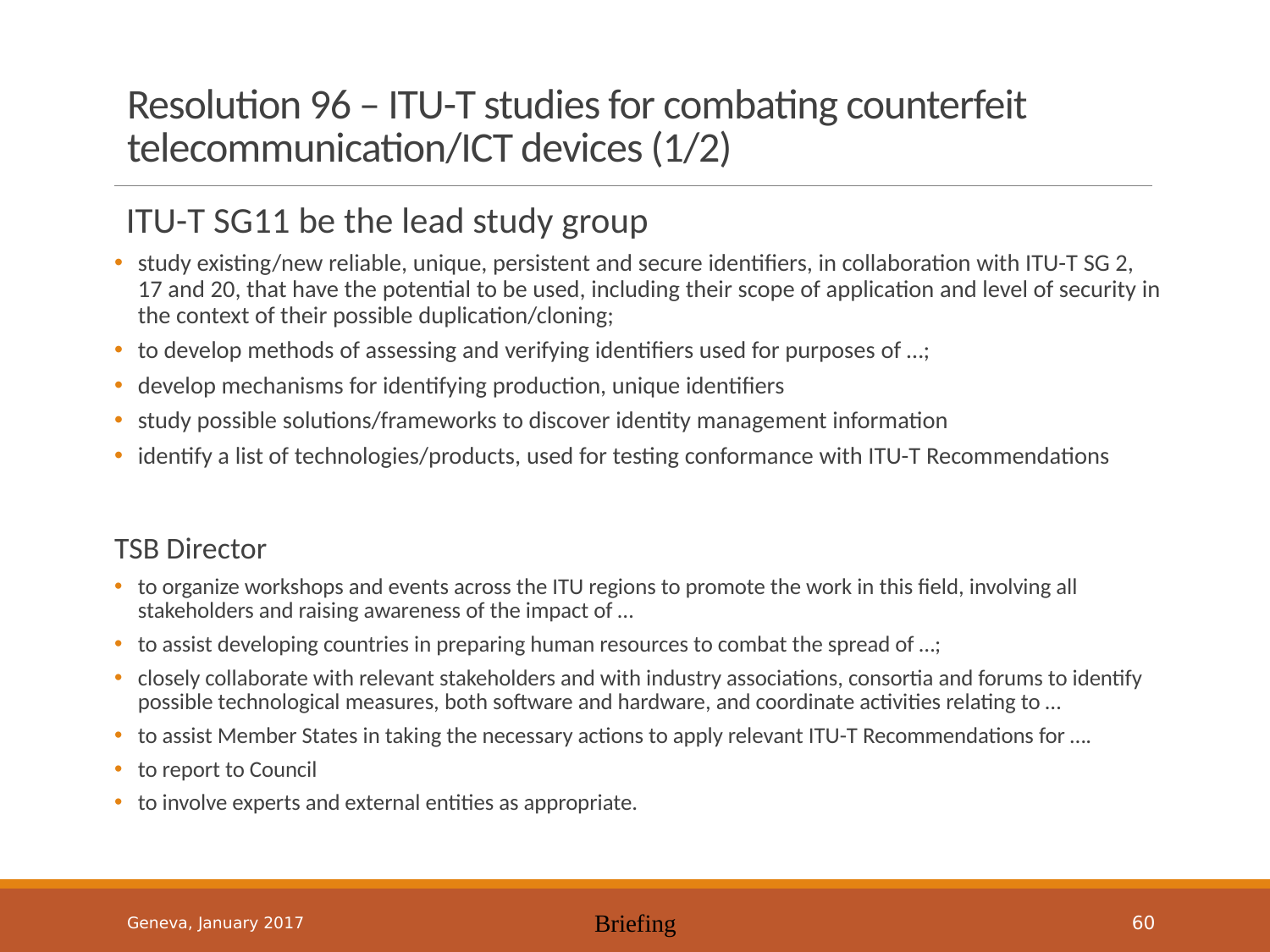

# Resolution 96 – ITU-T studies for combating counterfeit telecommunication/ICT devices (1/2)
ITU-T SG11 be the lead study group
study existing/new reliable, unique, persistent and secure identifiers, in collaboration with ITU-T SG 2, 17 and 20, that have the potential to be used, including their scope of application and level of security in the context of their possible duplication/cloning;
to develop methods of assessing and verifying identifiers used for purposes of …;
develop mechanisms for identifying production, unique identifiers
study possible solutions/frameworks to discover identity management information
identify a list of technologies/products, used for testing conformance with ITU-T Recommendations

TSB Director
to organize workshops and events across the ITU regions to promote the work in this field, involving all stakeholders and raising awareness of the impact of …
to assist developing countries in preparing human resources to combat the spread of …;
closely collaborate with relevant stakeholders and with industry associations, consortia and forums to identify possible technological measures, both software and hardware, and coordinate activities relating to …
to assist Member States in taking the necessary actions to apply relevant ITU-T Recommendations for ….
to report to Council
to involve experts and external entities as appropriate.
Geneva, January 2017
Briefing
60